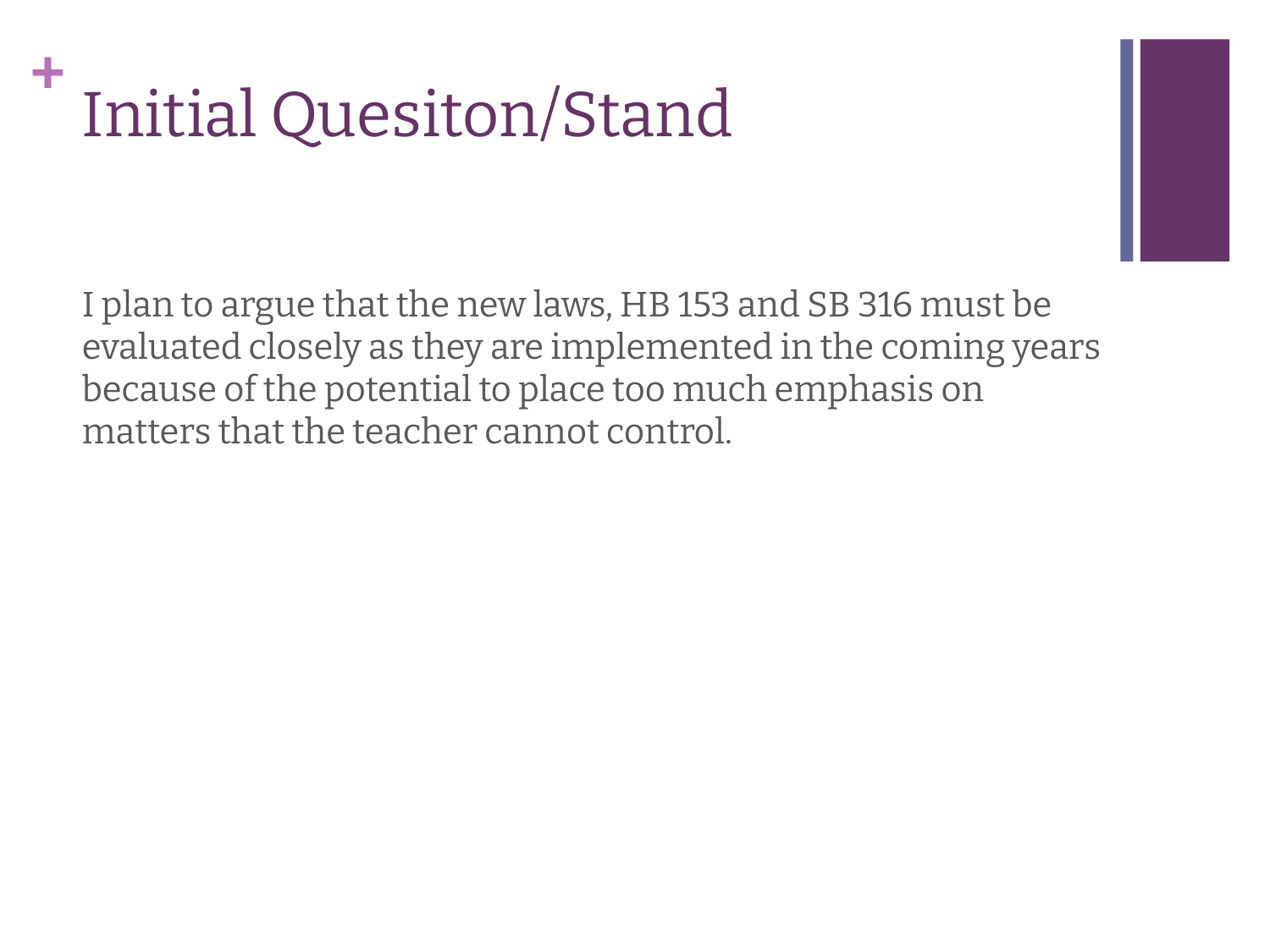

# Initial Quesiton/Stand
I plan to argue that the new laws, HB 153 and SB 316 must be evaluated closely as they are implemented in the coming years because of the potential to place too much emphasis on matters that the teacher cannot control.